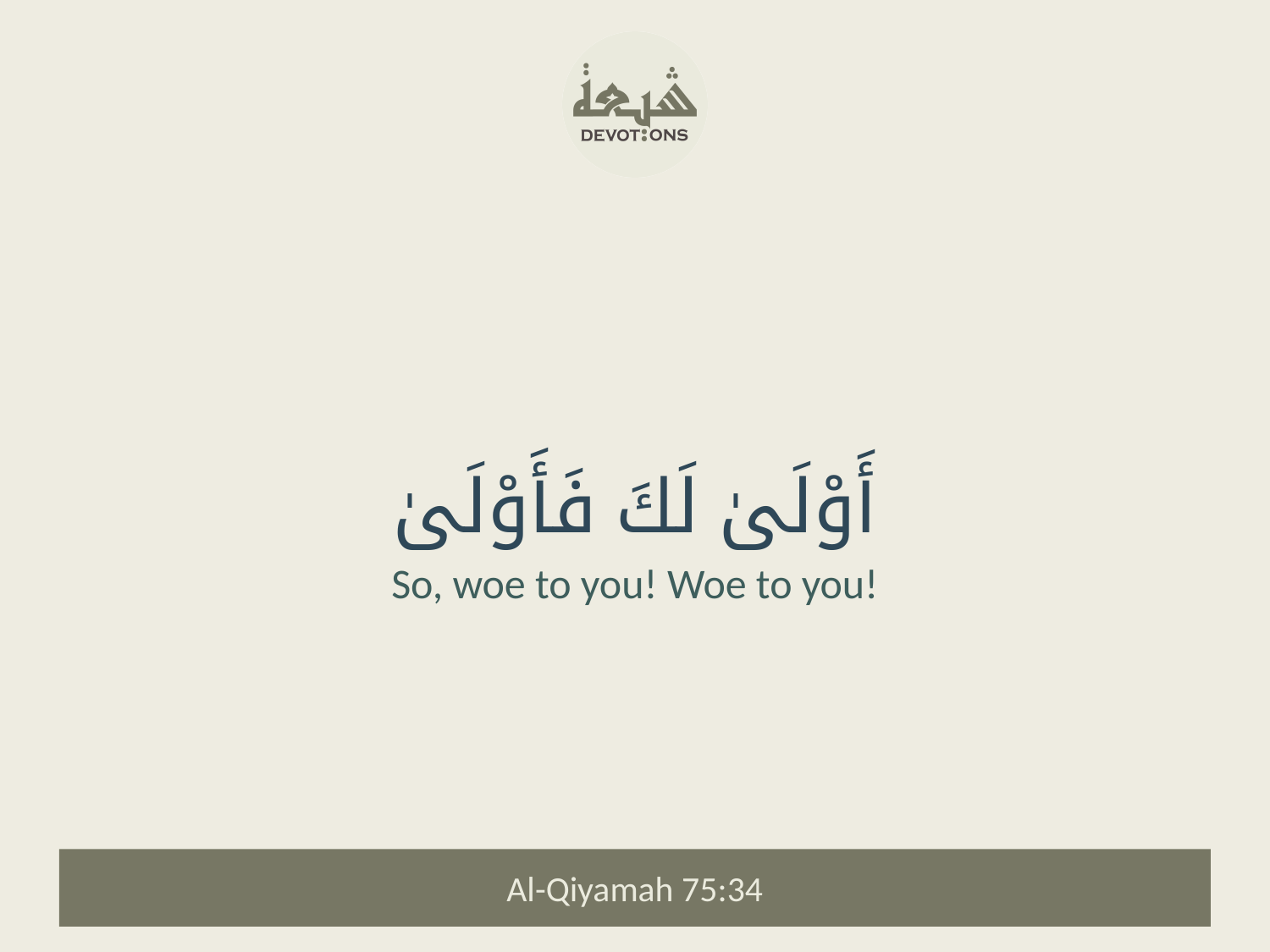

أَوْلَىٰ لَكَ فَأَوْلَىٰ
So, woe to you! Woe to you!
Al-Qiyamah 75:34